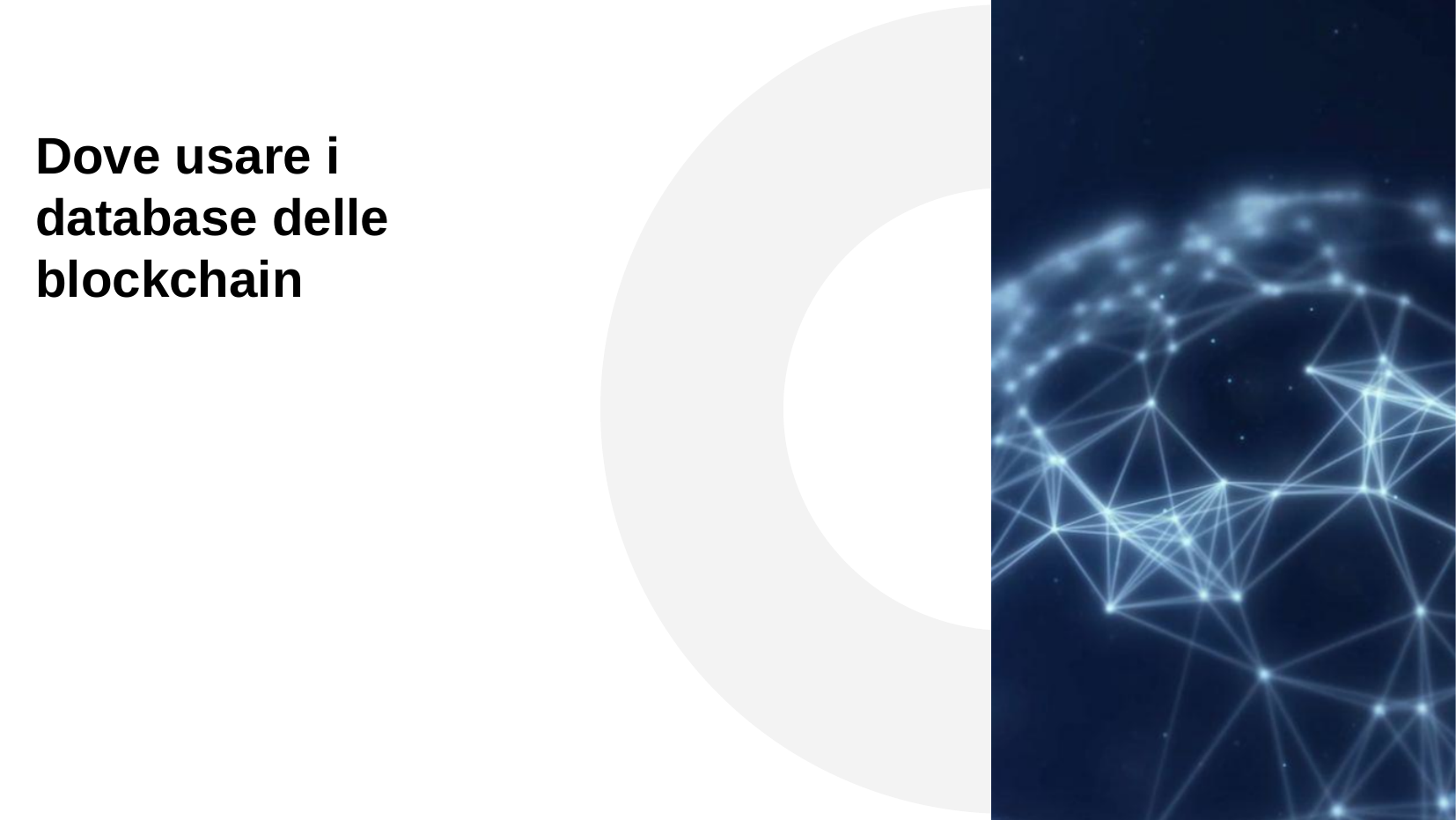

# Dove usare i database delle blockchain